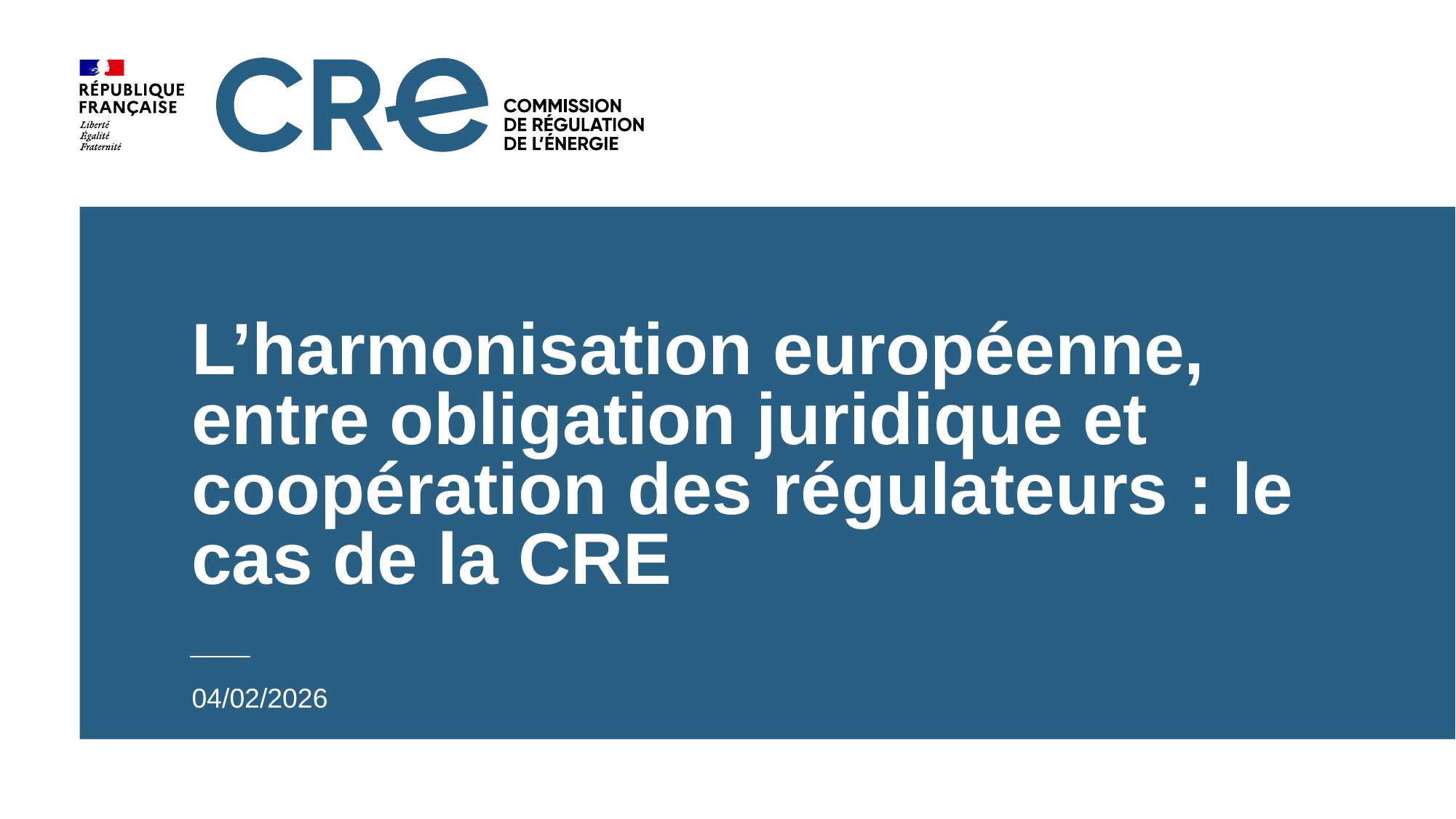

# L’harmonisation européenne, entre obligation juridique et coopération des régulateurs : le cas de la CRE
04/02/2026